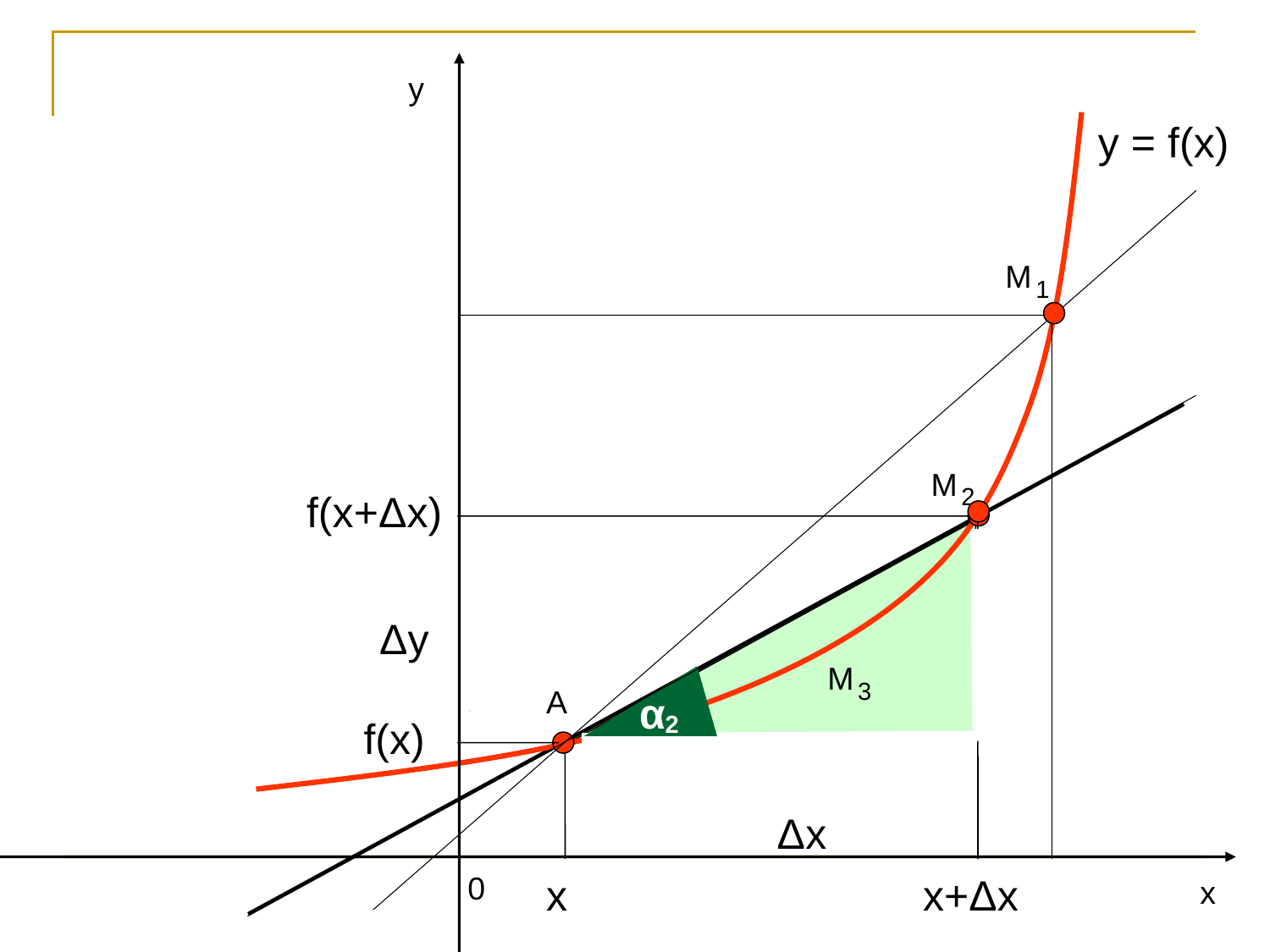

у
y = f(x)

М
1

М
2
f(x+Δх)

Δу
М
3

А
α
2
f(x)

Δх

0
х+Δх
х
х